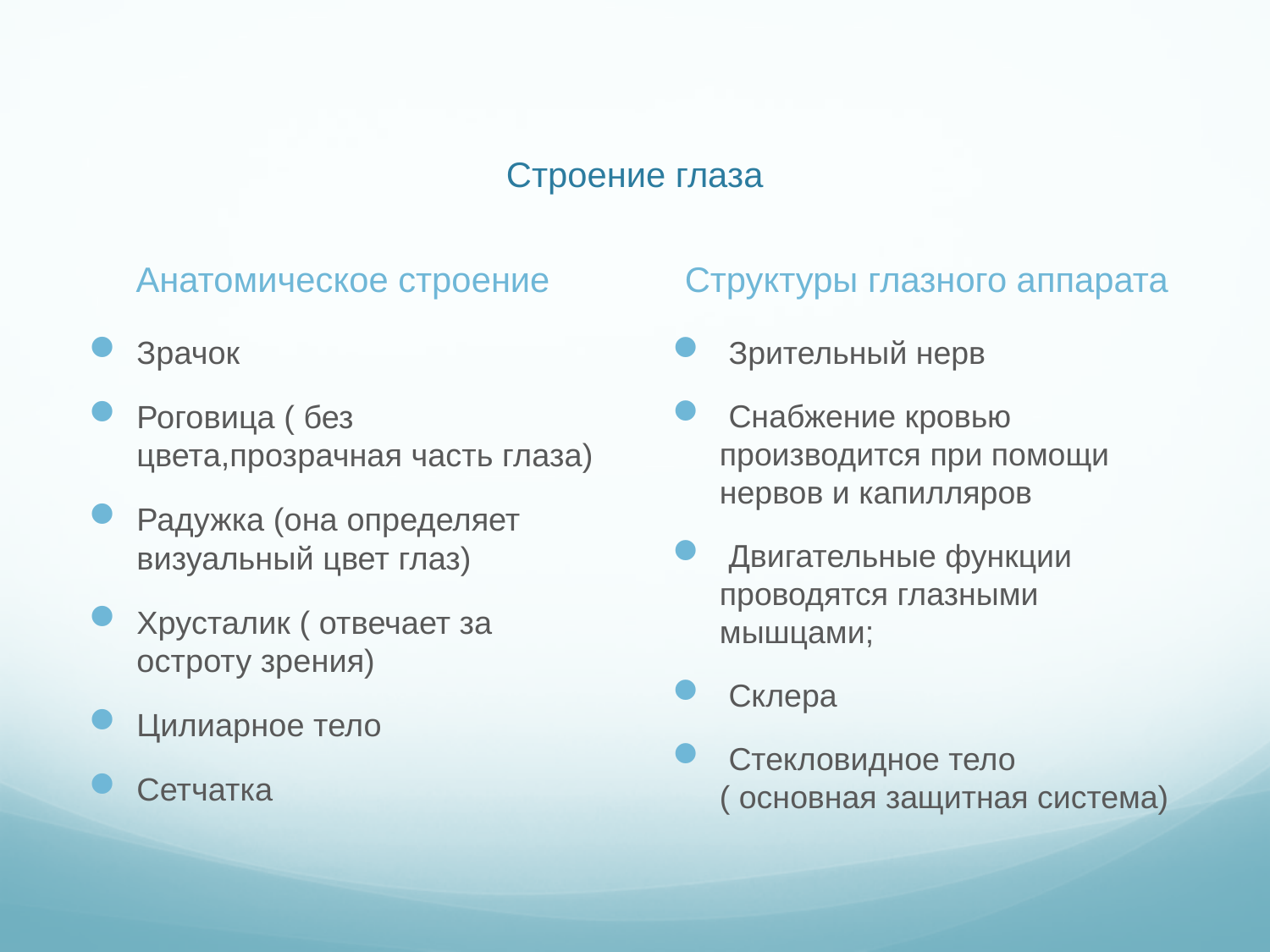

# Строение глаза
Анатомическое строение
Структуры глазного аппарата
Зрачок
Роговица ( без цвета,прозрачная часть глаза)
Радужка (она определяет визуальный цвет глаз)
Хрусталик ( отвечает за остроту зрения)
Цилиарное тело
Сетчатка

 Зрительный нерв
 Снабжение кровью производится при помощи нервов и капилляров
 Двигательные функции проводятся глазными мышцами;
 Склера
 Стекловидное тело ( основная защитная система)